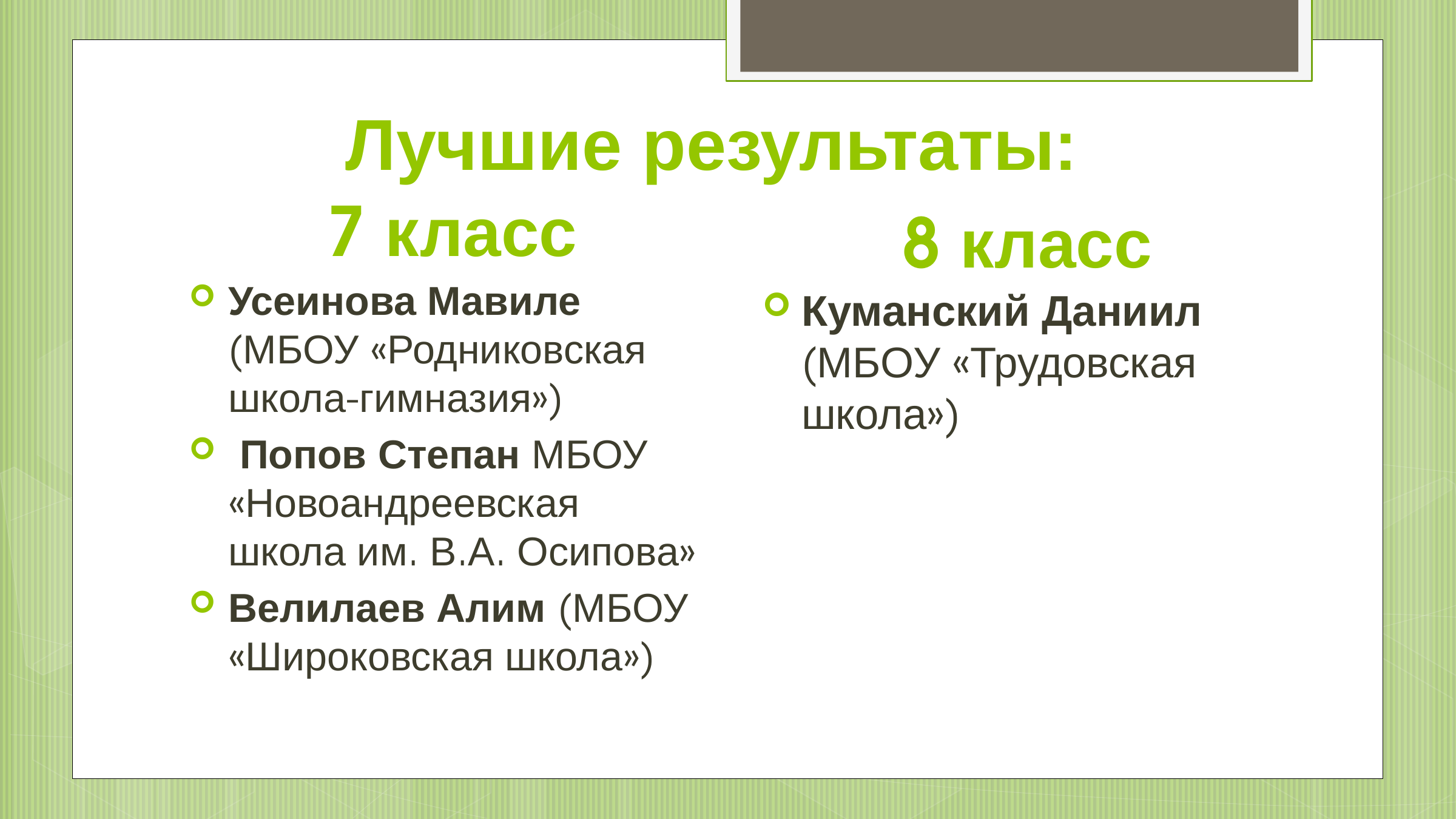

# Лучшие результаты:
7 класс
8 класс
Усеинова Мавиле (МБОУ «Родниковская школа-гимназия»)
 Попов Степан МБОУ «Новоандреевская школа им. В.А. Осипова»
Велилаев Алим (МБОУ «Широковская школа»)

Куманский Даниил (МБОУ «Трудовская школа»)